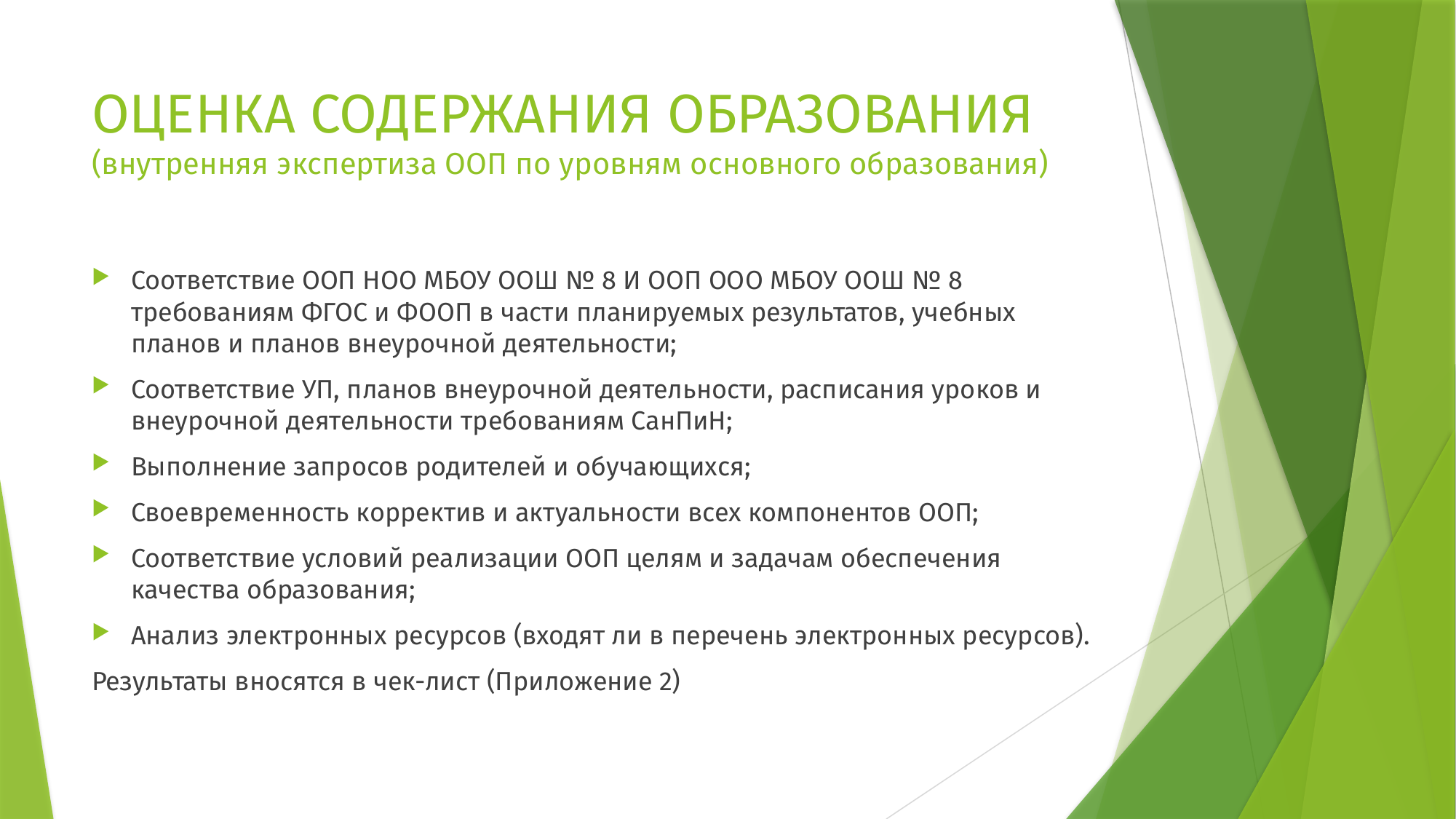

# ОЦЕНКА СОДЕРЖАНИЯ ОБРАЗОВАНИЯ (внутренняя экспертиза ООП по уровням основного образования)
Соответствие ООП НОО МБОУ ООШ № 8 И ООП ООО МБОУ ООШ № 8 требованиям ФГОС и ФООП в части планируемых результатов, учебных планов и планов внеурочной деятельности;
Соответствие УП, планов внеурочной деятельности, расписания уроков и внеурочной деятельности требованиям СанПиН;
Выполнение запросов родителей и обучающихся;
Своевременность корректив и актуальности всех компонентов ООП;
Соответствие условий реализации ООП целям и задачам обеспечения качества образования;
Анализ электронных ресурсов (входят ли в перечень электронных ресурсов).
Результаты вносятся в чек-лист (Приложение 2)